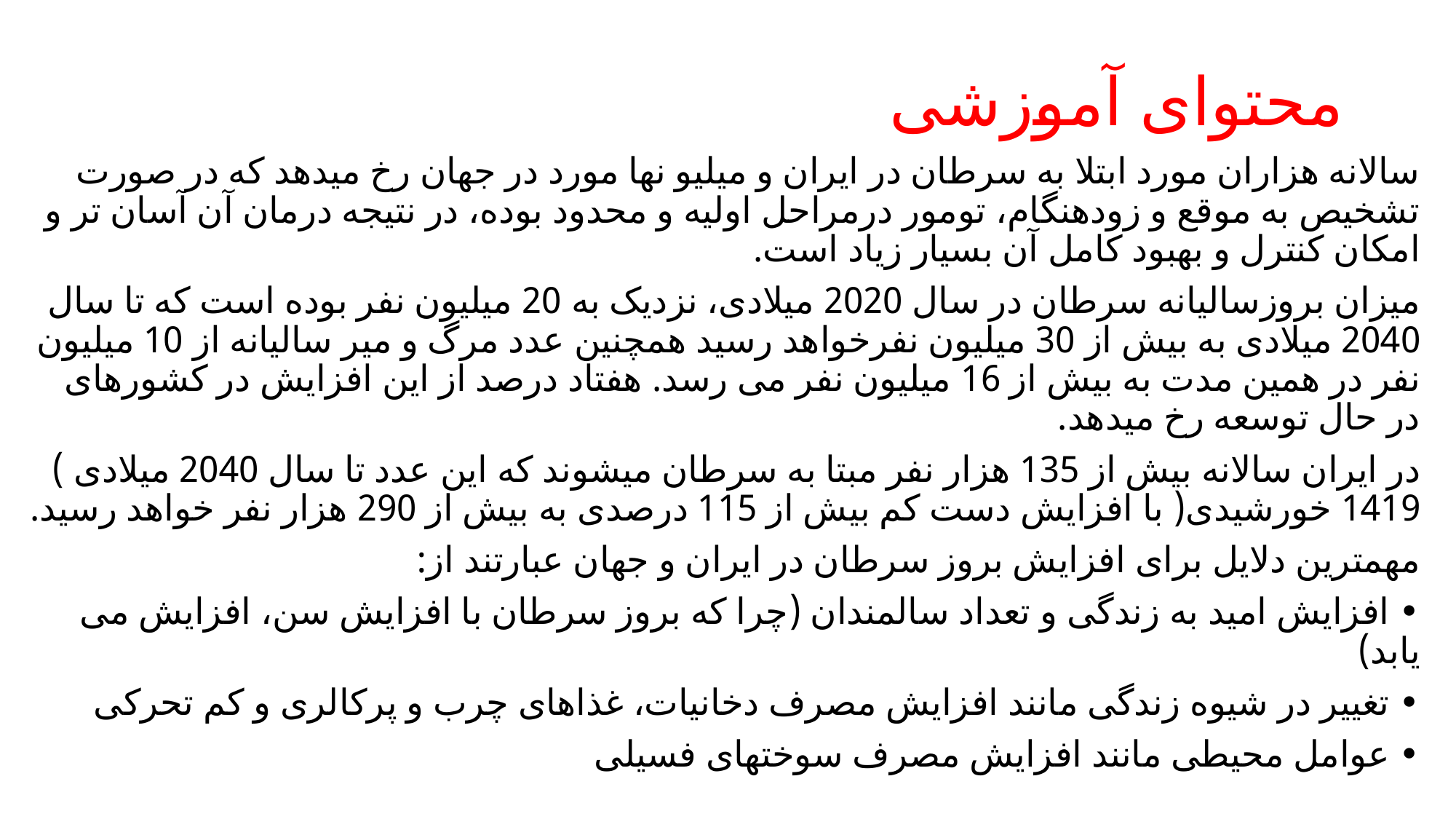

# محتوای آموزشی
سالانه هزاران مورد ابتلا به سرطان در ایران و میلیو نها مورد در جهان رخ میدهد که در صورت تشخیص به موقع و زودهنگام، تومور درمراحل اولیه و محدود بوده، در نتیجه درمان آن آسان تر و امکان کنترل و بهبود كامل آن بسیار زیاد است.
میزان بروزسالیانه سرطان در سال 2020 میلادی، نزدیک به 20 میلیون نفر بوده است که تا سال 2040 میلادی به بیش از 30 میلیون نفرخواهد رسید همچنین عدد مرگ و میر سالیانه از 10 میلیون نفر در همین مدت به بیش از 16 میلیون نفر می رسد. هفتاد درصد از این افزایش در کشورهای در حال توسعه رخ میدهد.
در ایران سالانه بیش از 135 هزار نفر مبتا به سرطان میشوند که این عدد تا سال 2040 میلادی ) 1419 خورشیدی( با افزایش دست کم بیش از 115 درصدی به بیش از 290 هزار نفر خواهد رسید.
مهمترین دلایل برای افزایش بروز سرطان در ایران و جهان عبارتند از:
• افزایش امید به زندگی و تعداد سالمندان (چرا که بروز سرطان با افزایش سن، افزایش می یابد)
• تغییر در شیوه زندگی مانند افزایش مصرف دخانیات، غذاهای چرب و پرکالری و کم تحرکی
• عوامل محیطی مانند افزایش مصرف سوختهای فسیلی